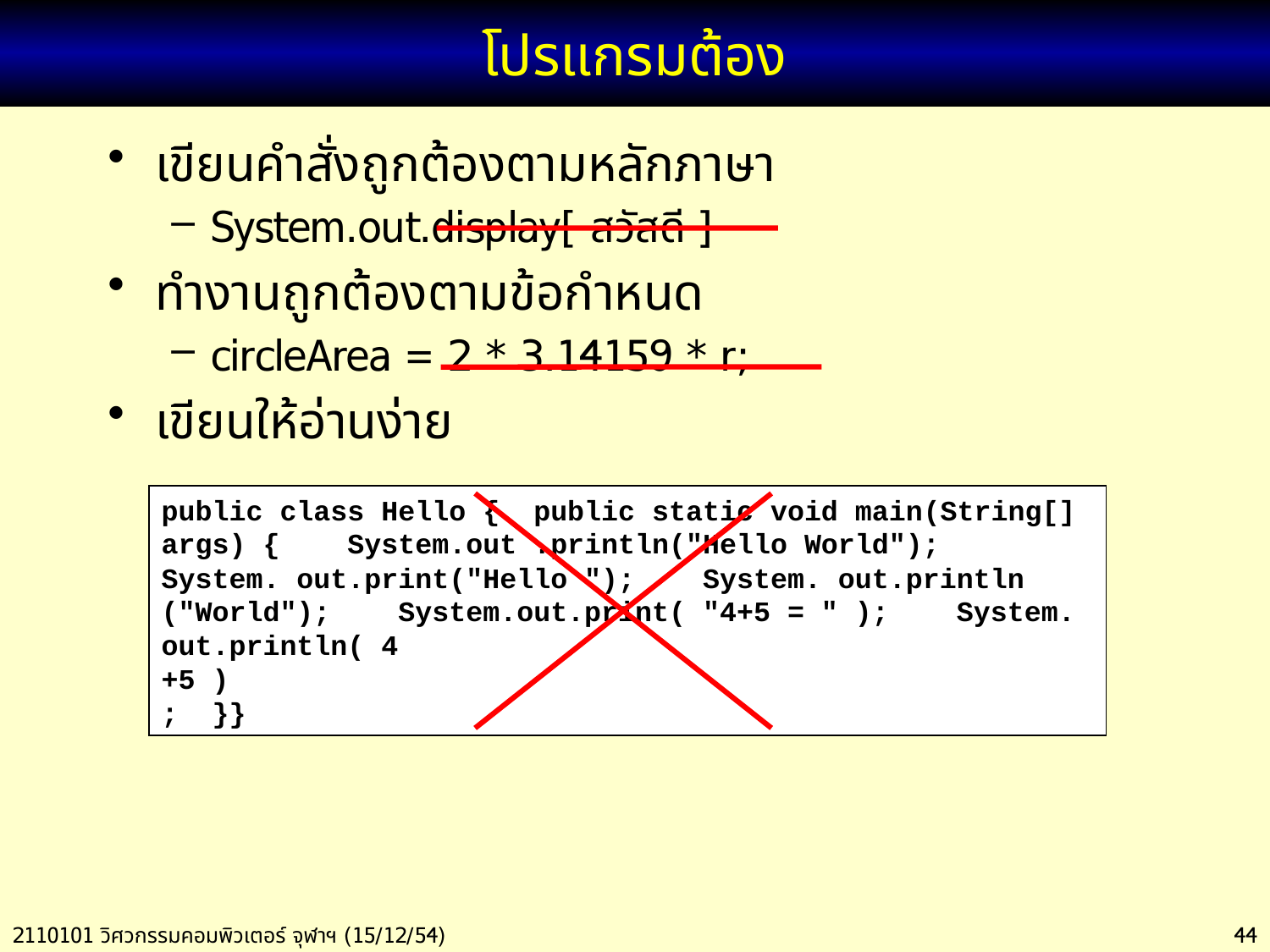

# โปรแกรมต้อง
เขียนคำสั่งถูกต้องตามหลักภาษา
System.out.display[ สวัสดี ]
ทำงานถูกต้องตามข้อกำหนด
circleArea = 2 * 3.14159 * r;
เขียนให้อ่านง่าย

public class Hello {  public static void main(String[] args) {    System.out .println("Hello World");    System. out.print("Hello ");    System. out.println ("World");    System.out.print( "4+5 = " );    System.
out.println( 4
+5 )
;  }}